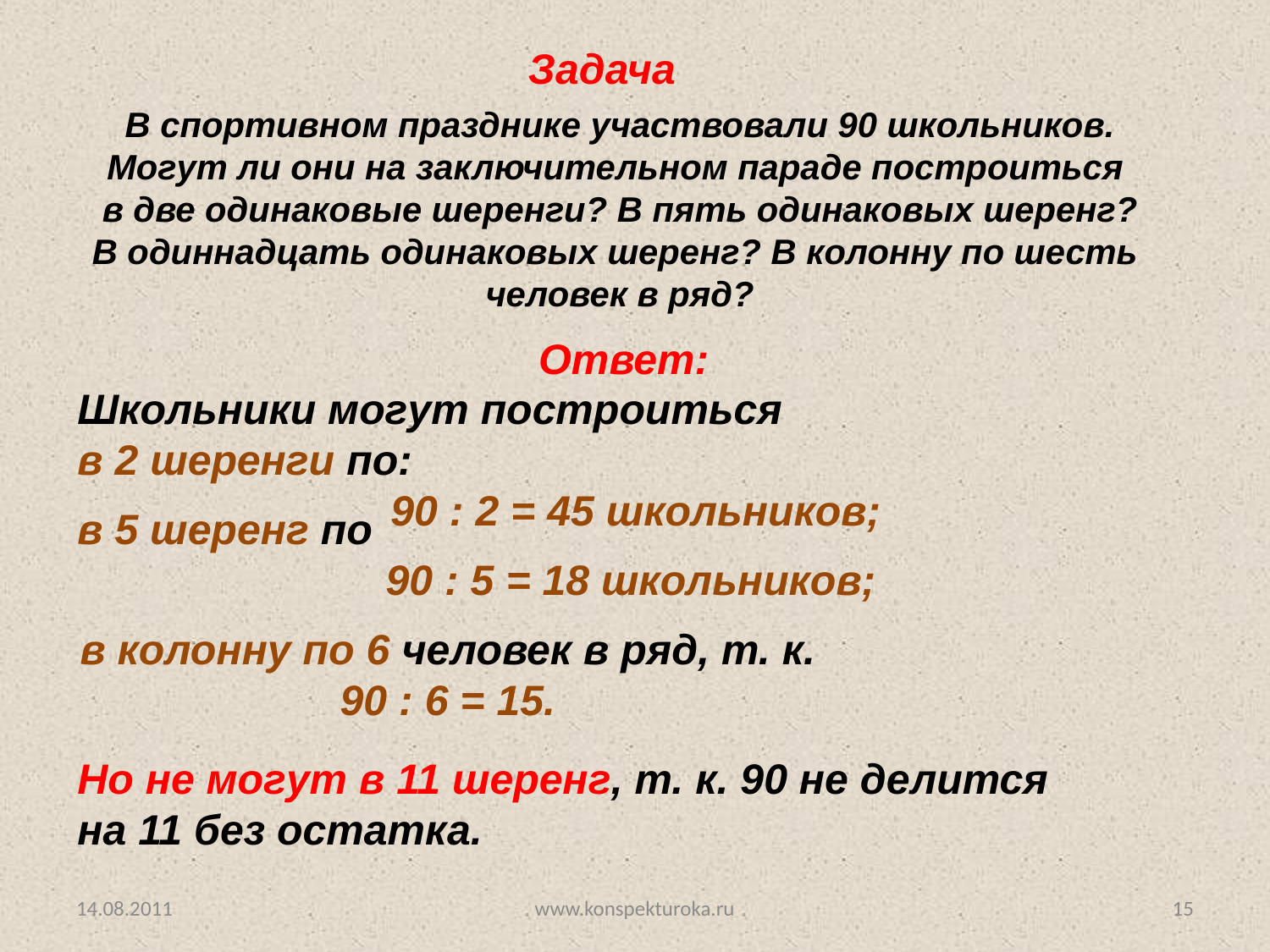

Задача
В спортивном празднике участвовали 90 школьников.
Могут ли они на заключительном параде построиться
в две одинаковые шеренги? В пять одинаковых шеренг?
В одиннадцать одинаковых шеренг? В колонну по шесть
человек в ряд?
Ответ:
Школьники могут построиться
в 2 шеренги по:
 90 : 2 = 45 школьников;
в 5 шеренг по
 90 : 5 = 18 школьников;
в колонну по 6 человек в ряд, т. к.
90 : 6 = 15.
Но не могут в 11 шеренг, т. к. 90 не делится
на 11 без остатка.
14.08.2011
www.konspekturoka.ru
15